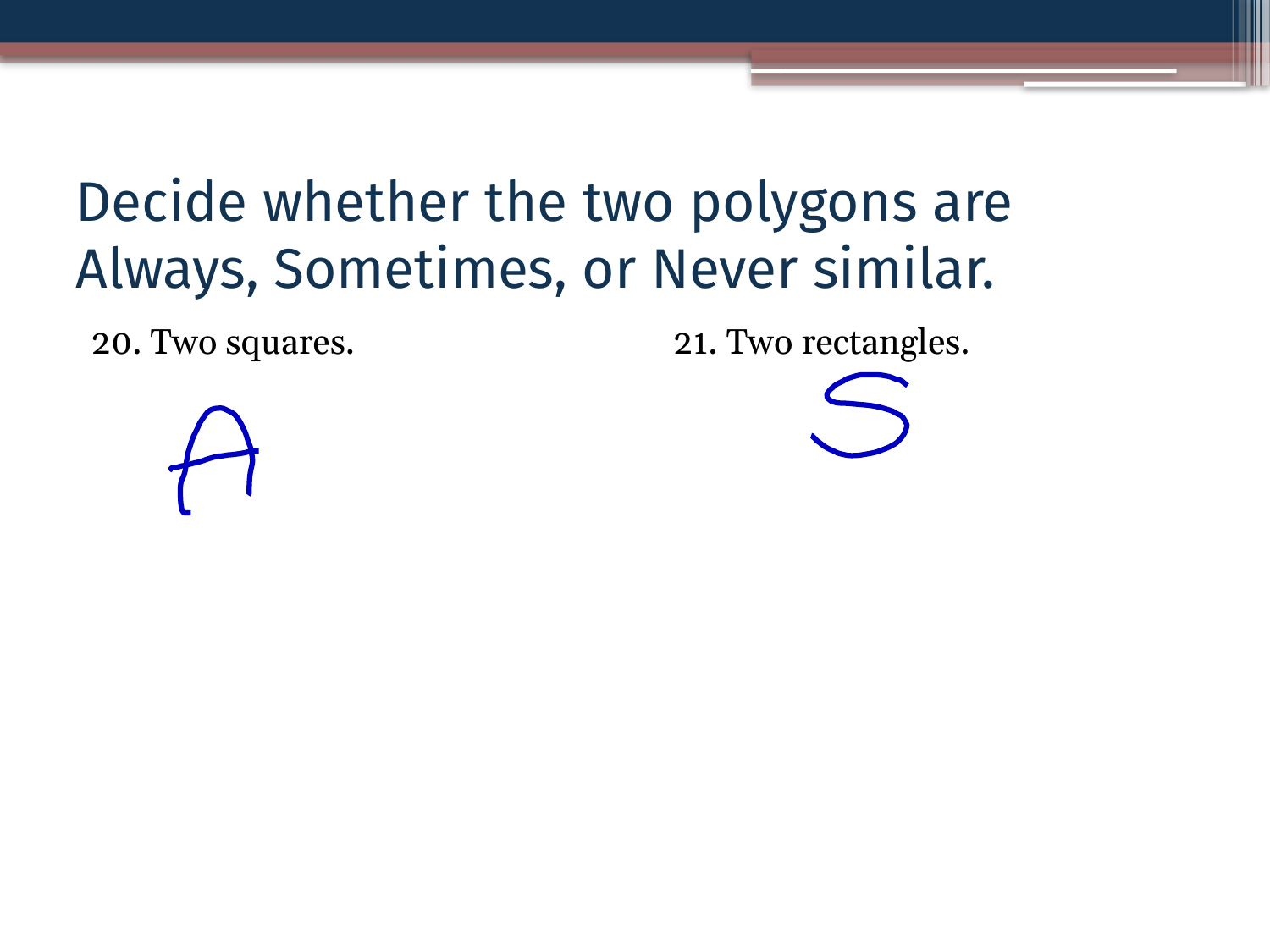

# Decide whether the two polygons are Always, Sometimes, or Never similar.
20. Two squares.
21. Two rectangles.